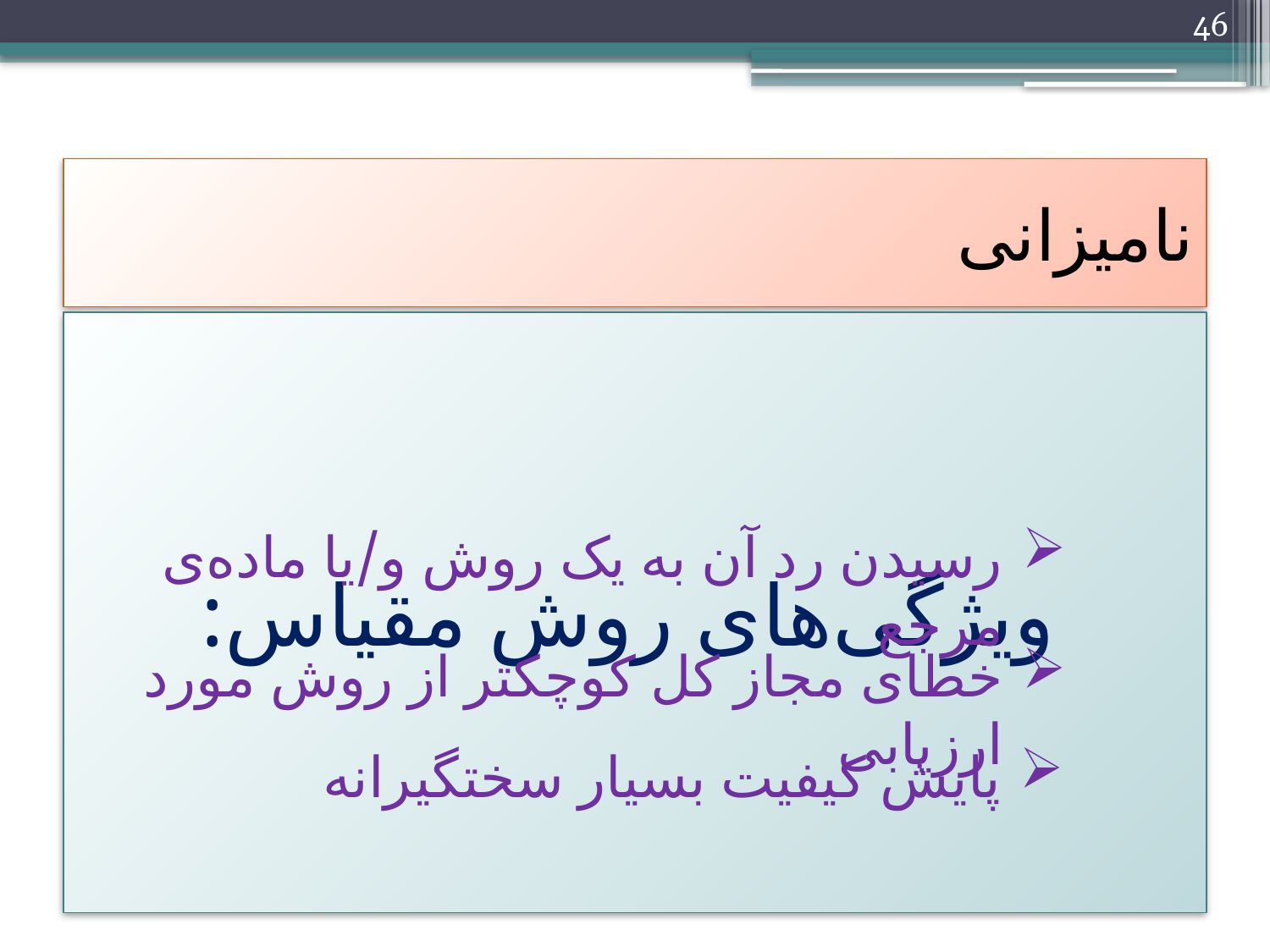

46
# نامیزانی
ویژگی‌های روش مقیاس:
رسیدن رد آن به یک روش و/یا ماده‌ی مرجع
خطای مجاز کل کوچکتر از روش مورد ارزیابی
پایش کیفیت بسیار سختگیرانه